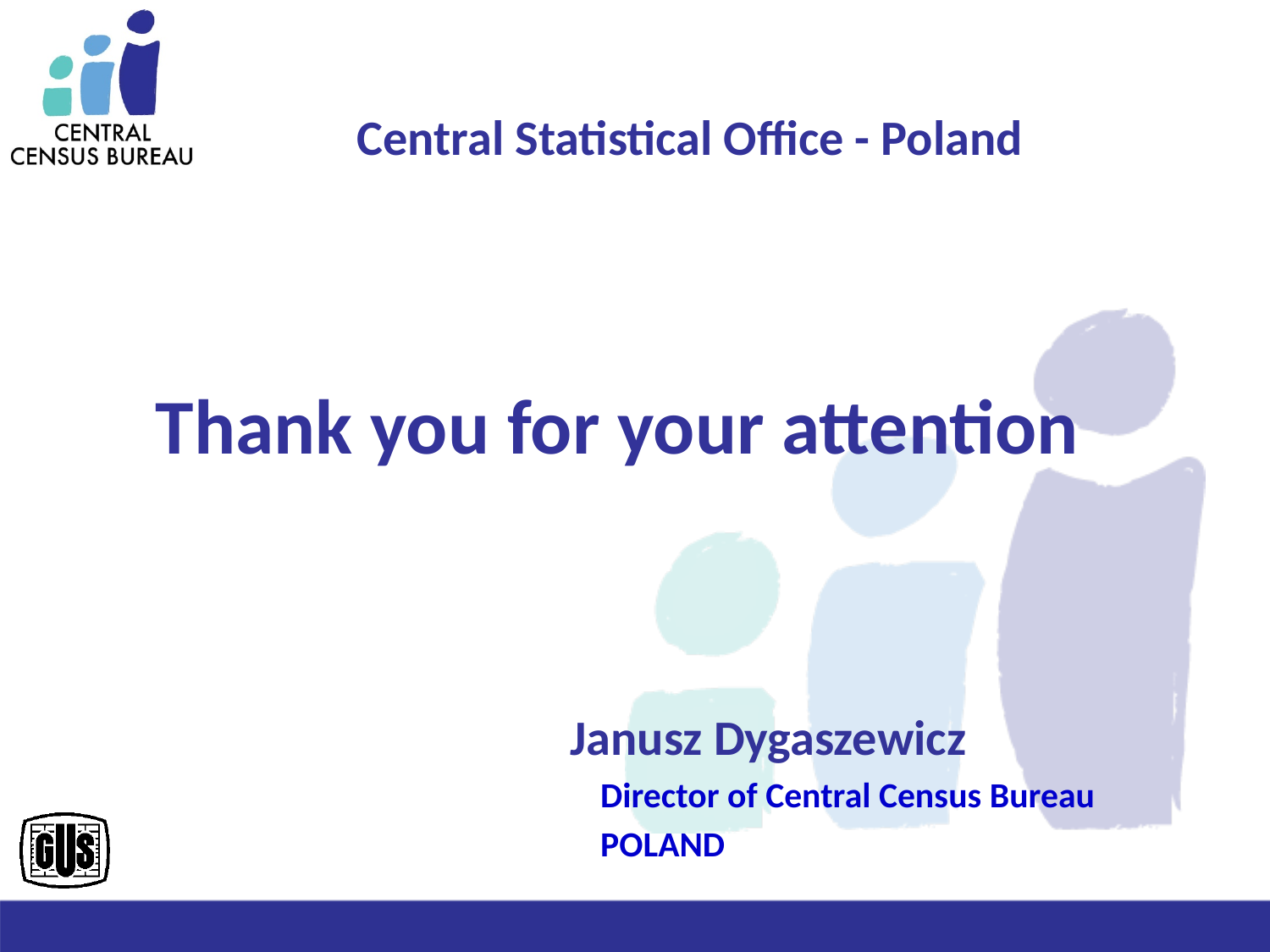

# Central Statistical Office - Poland

Thank you for your attention

			Janusz Dygaszewicz
					    Director of Central Census Bureau
					    POLAND